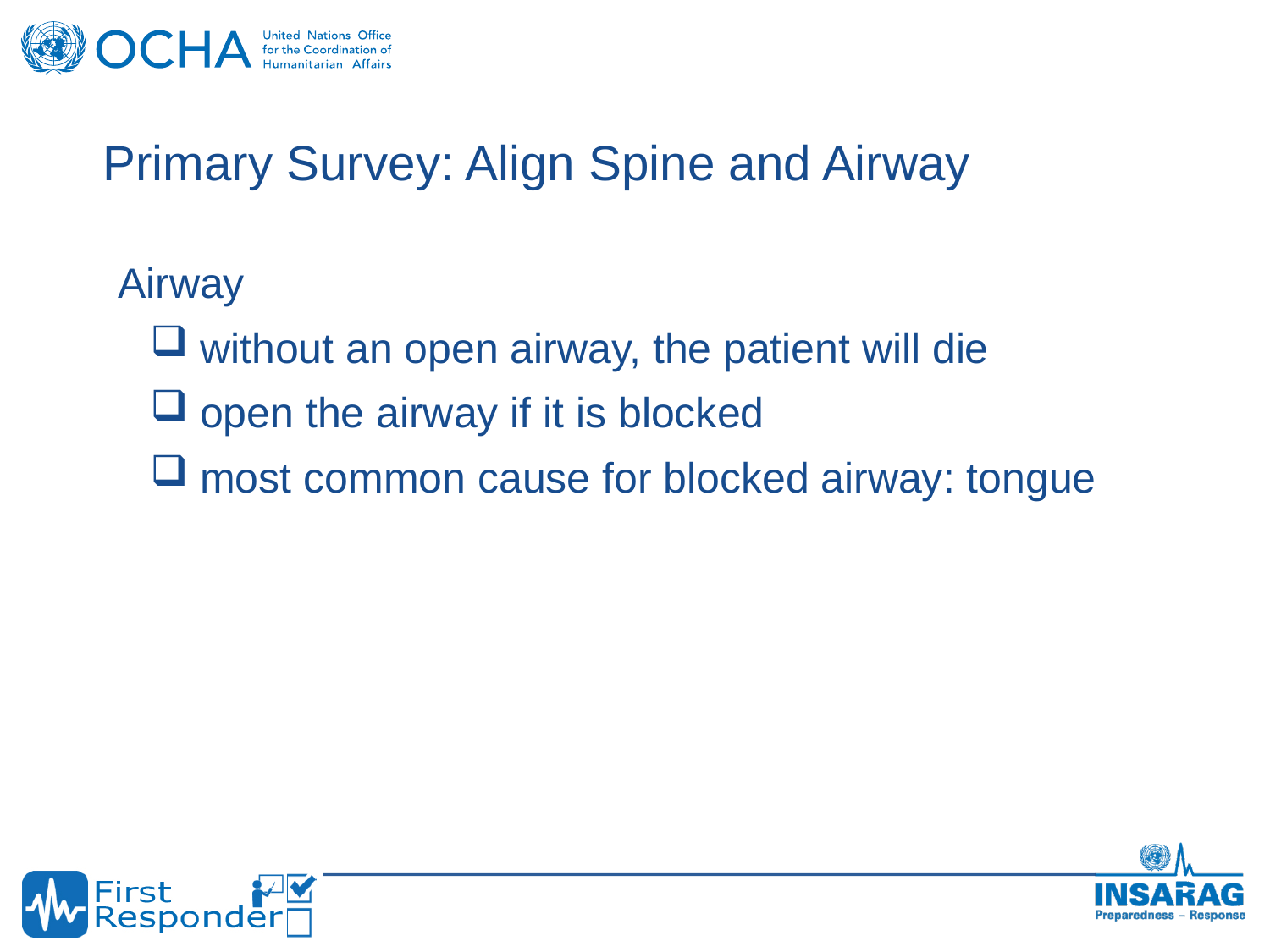

Primary Survey: Align Spine and Airway
Airway
without an open airway, the patient will die
open the airway if it is blocked
most common cause for blocked airway: tongue